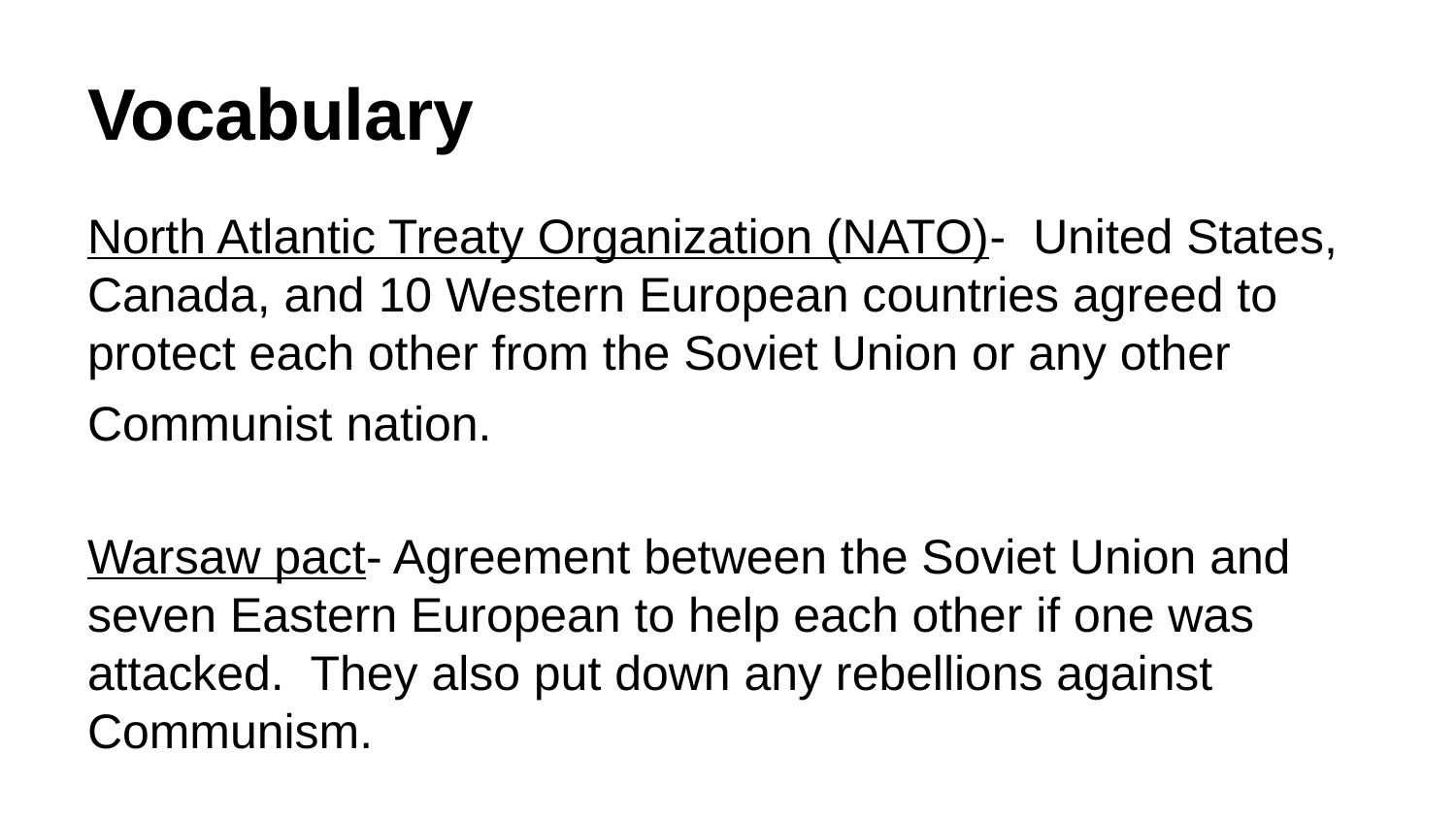

# Vocabulary
North Atlantic Treaty Organization (NATO)-  United States, Canada, and 10 Western European countries agreed to protect each other from the Soviet Union or any other Communist nation.

Warsaw pact- Agreement between the Soviet Union and seven Eastern European to help each other if one was attacked.  They also put down any rebellions against Communism.